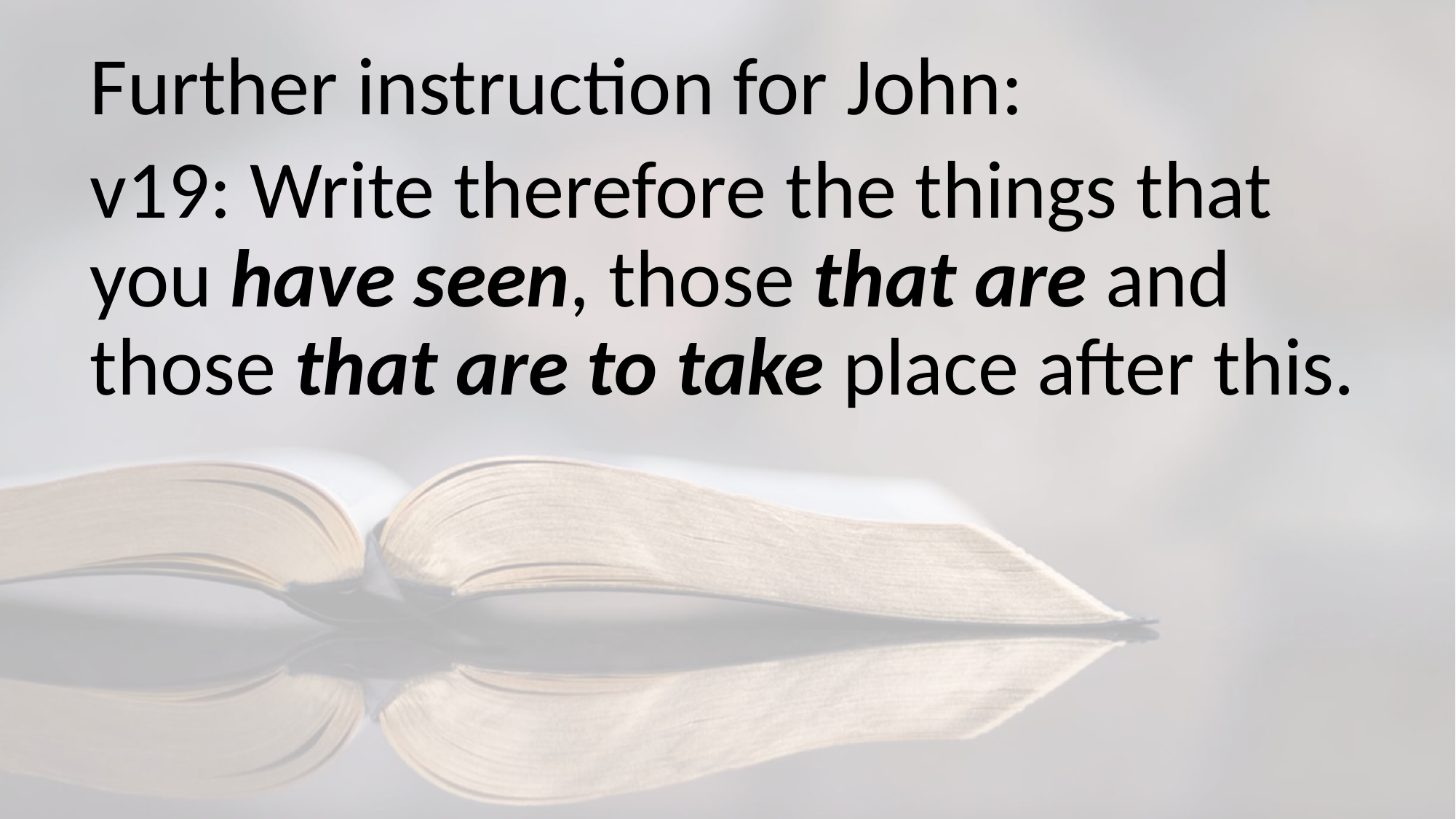

Further instruction for John:
v19: Write therefore the things that you have seen, those that are and those that are to take place after this.